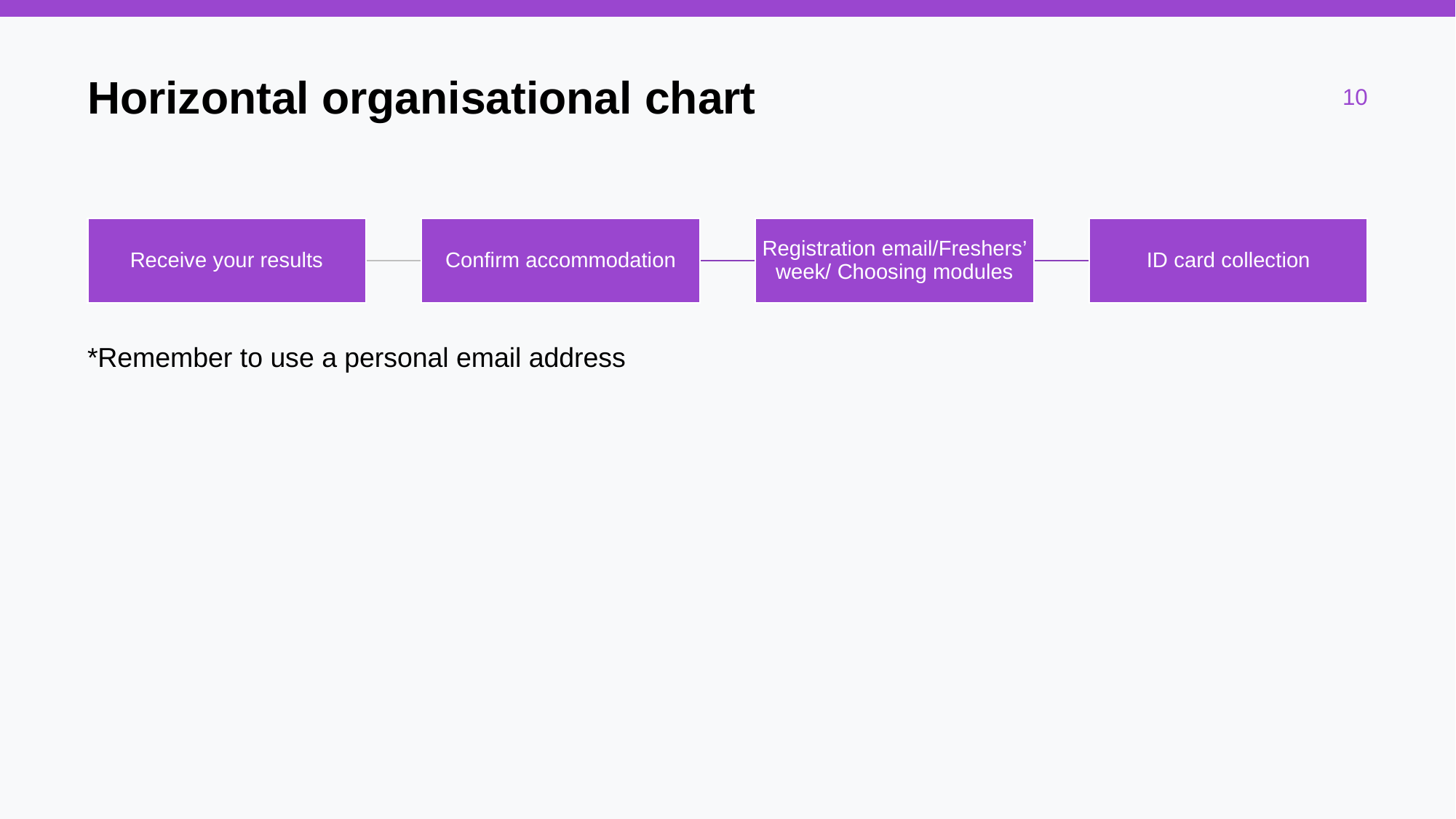

# Horizontal organisational chart
Receive your results
Confirm accommodation
Registration email/Freshers’ week/ Choosing modules
ID card collection
*Remember to use a personal email address